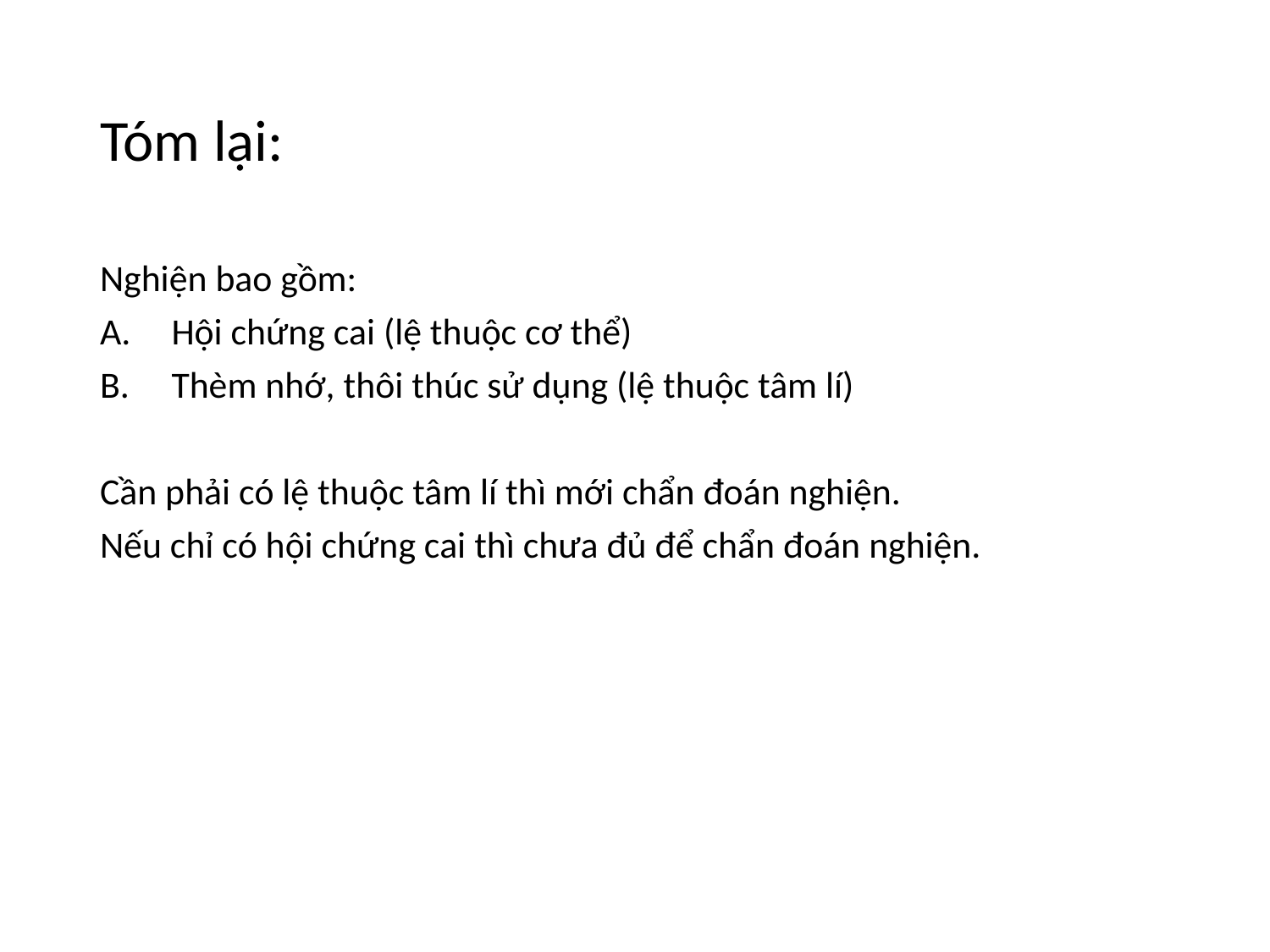

# Tóm lại:
Nghiện bao gồm:
Hội chứng cai (lệ thuộc cơ thể)
Thèm nhớ, thôi thúc sử dụng (lệ thuộc tâm lí)

Cần phải có lệ thuộc tâm lí thì mới chẩn đoán nghiện.
Nếu chỉ có hội chứng cai thì chưa đủ để chẩn đoán nghiện.